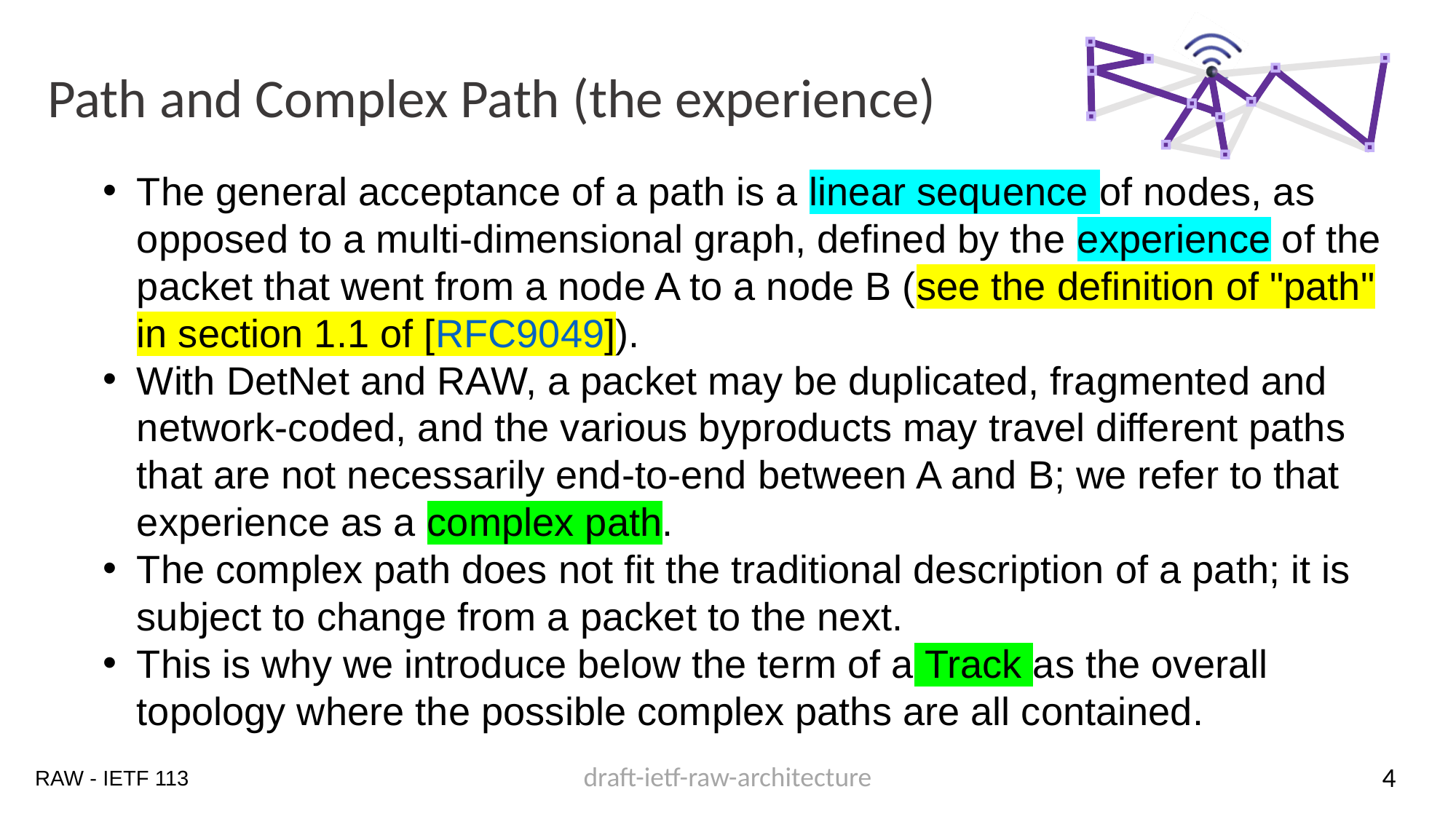

# Path and Complex Path (the experience)
The general acceptance of a path is a linear sequence of nodes, as opposed to a multi-dimensional graph, defined by the experience of the packet that went from a node A to a node B (see the definition of "path" in section 1.1 of [RFC9049]).
With DetNet and RAW, a packet may be duplicated, fragmented and network-coded, and the various byproducts may travel different paths that are not necessarily end-to-end between A and B; we refer to that experience as a complex path.
The complex path does not fit the traditional description of a path; it is subject to change from a packet to the next.
This is why we introduce below the term of a Track as the overall topology where the possible complex paths are all contained.
4